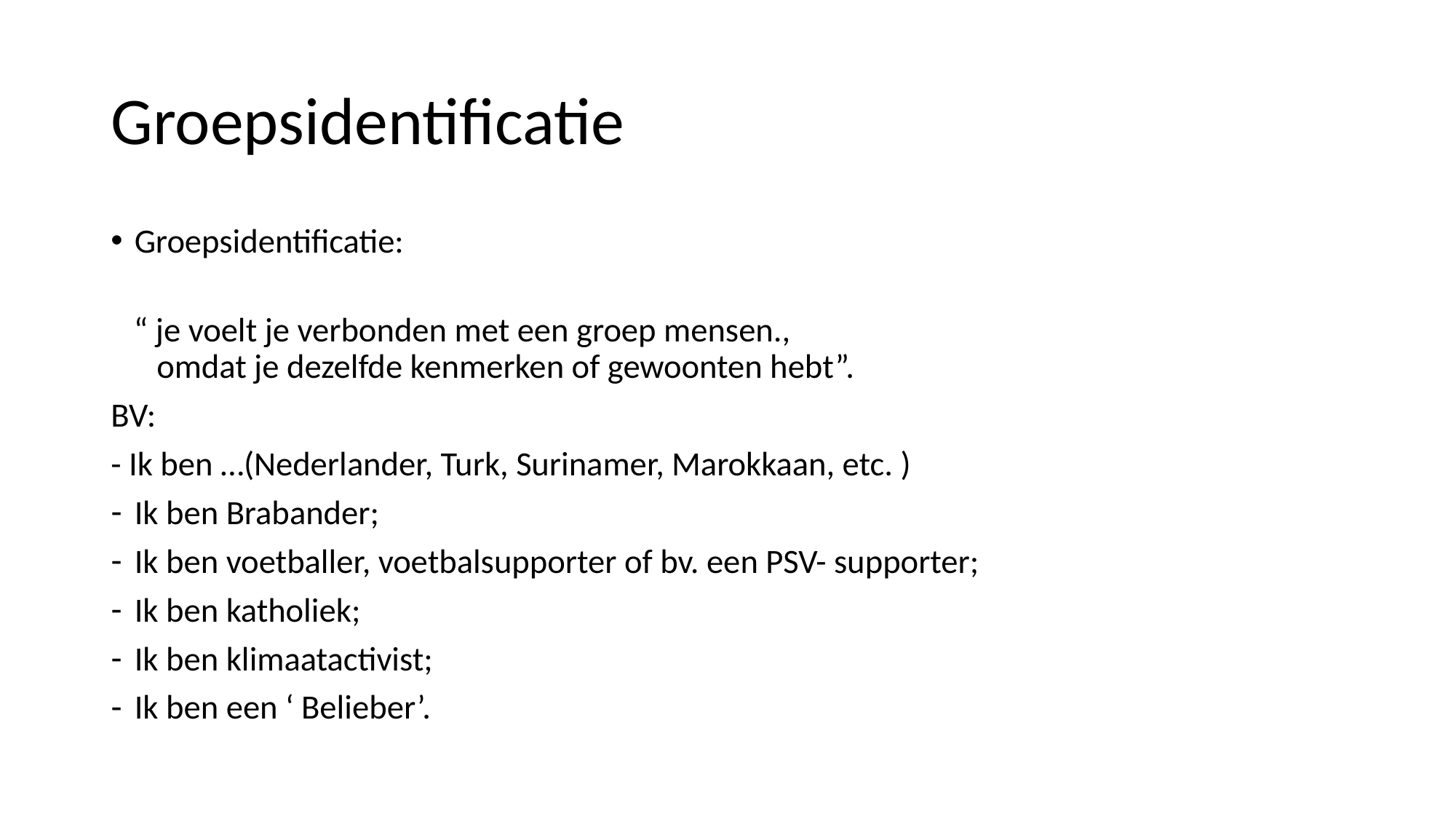

# Groepsidentificatie
Groepsidentificatie:
   “ je voelt je verbonden met een groep mensen.,
      omdat je dezelfde kenmerken of gewoonten hebt”.
BV:
- Ik ben …(Nederlander, Turk, Surinamer, Marokkaan, etc. )
Ik ben Brabander;
Ik ben voetballer, voetbalsupporter of bv. een PSV- supporter;
Ik ben katholiek;
Ik ben klimaatactivist;
Ik ben een ‘ Belieber’.